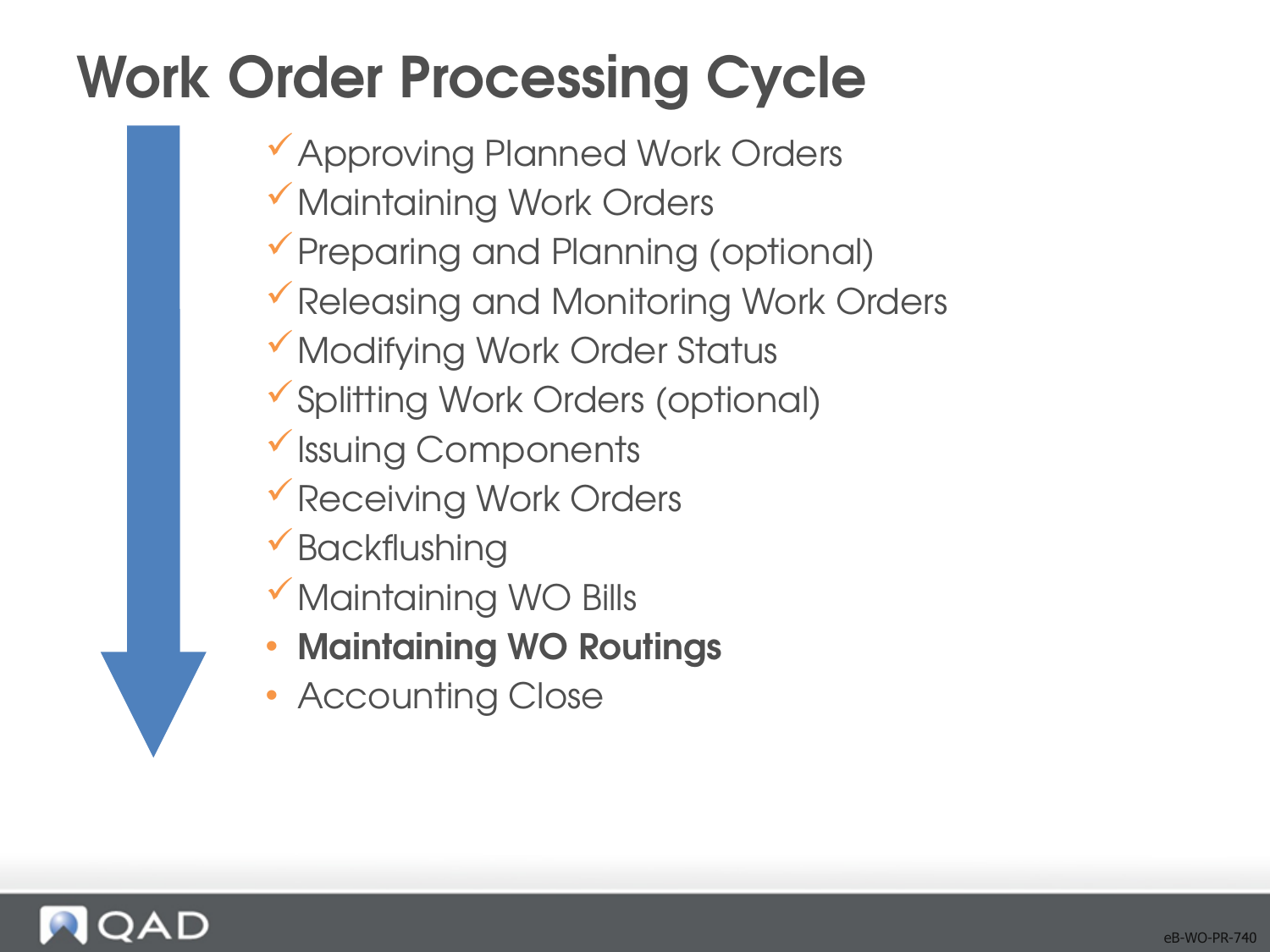

# Work Order Processing Cycle
Approving Planned Work Orders
Maintaining Work Orders
Preparing and Planning (optional)
Releasing and Monitoring Work Orders
Modifying Work Order Status
Splitting Work Orders (optional)
Issuing Components
Receiving Work Orders
Backflushing
Maintaining WO Bills
Maintaining WO Routings
Accounting Close

eB-WO-PR-740